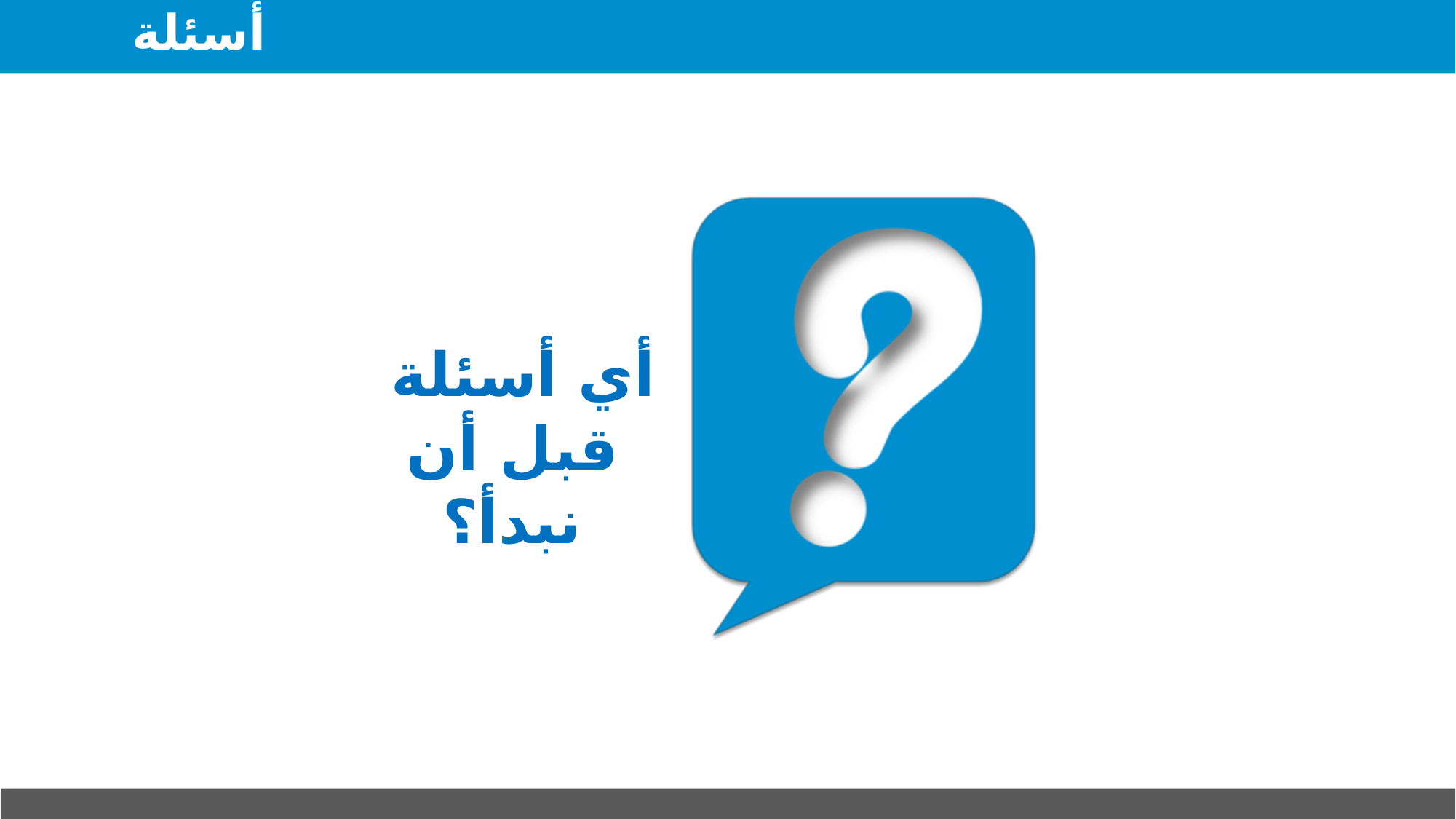

# أسئلة

أي أسئلة
قبل أن نبدأ؟